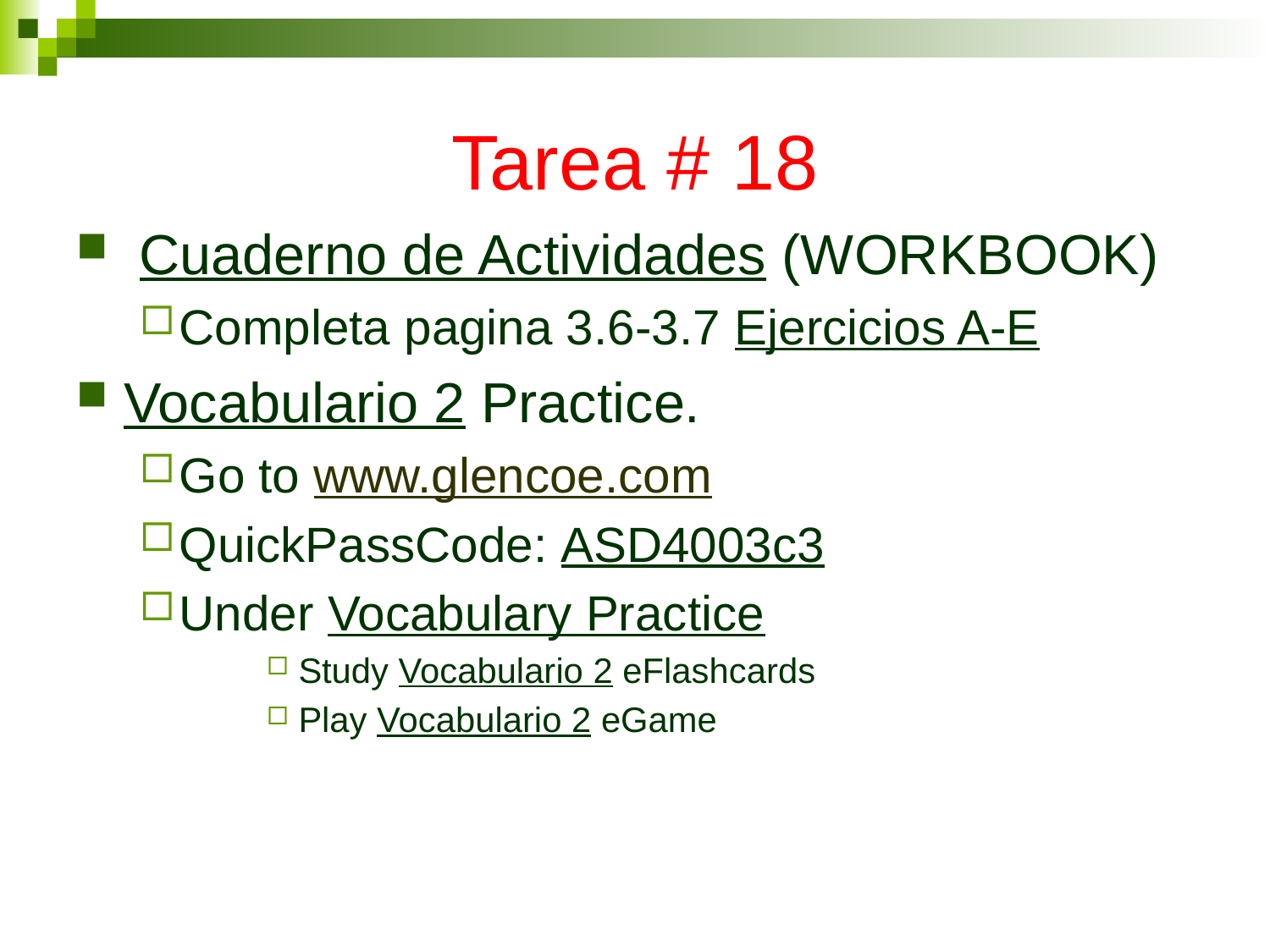

# Tarea # 18
 Cuaderno de Actividades (WORKBOOK)
Completa pagina 3.6-3.7 Ejercicios A-E
Vocabulario 2 Practice.
Go to www.glencoe.com
QuickPassCode: ASD4003c3
Under Vocabulary Practice
Study Vocabulario 2 eFlashcards
Play Vocabulario 2 eGame